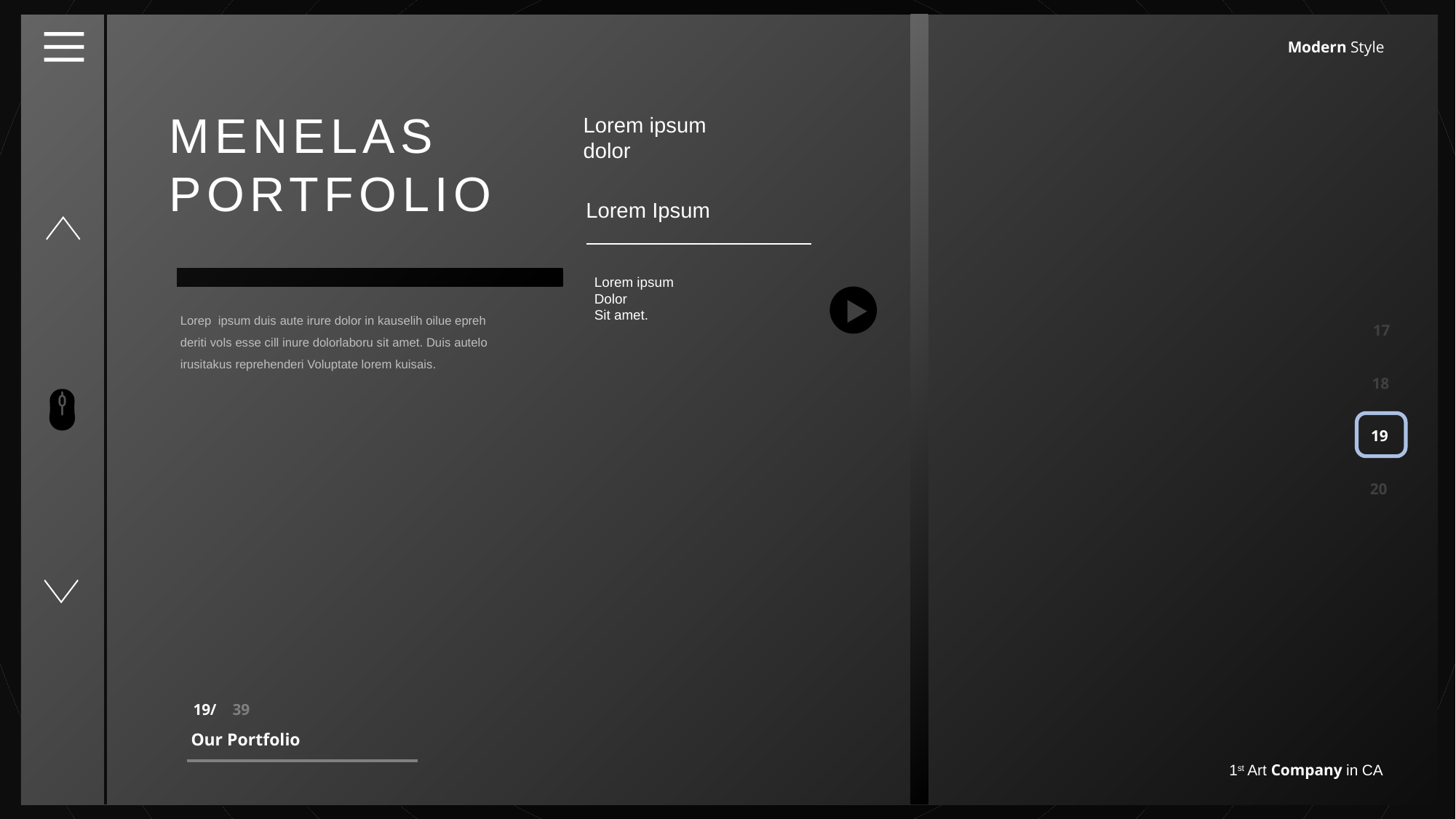

Modern Style

MENELAS
PORTFOLIO
Lorem ipsum dolor

Lorem Ipsum

Lorem ipsum
Dolor
Sit amet.

Lorep  ipsum duis aute irure dolor in kauselih oilue epreh
deriti vols esse cill inure dolorlaboru sit amet. Duis autelo irusitakus reprehenderi Voluptate lorem kuisais.
17
18

19

20

19/    39
Our Portfolio
1st Art Company in CA